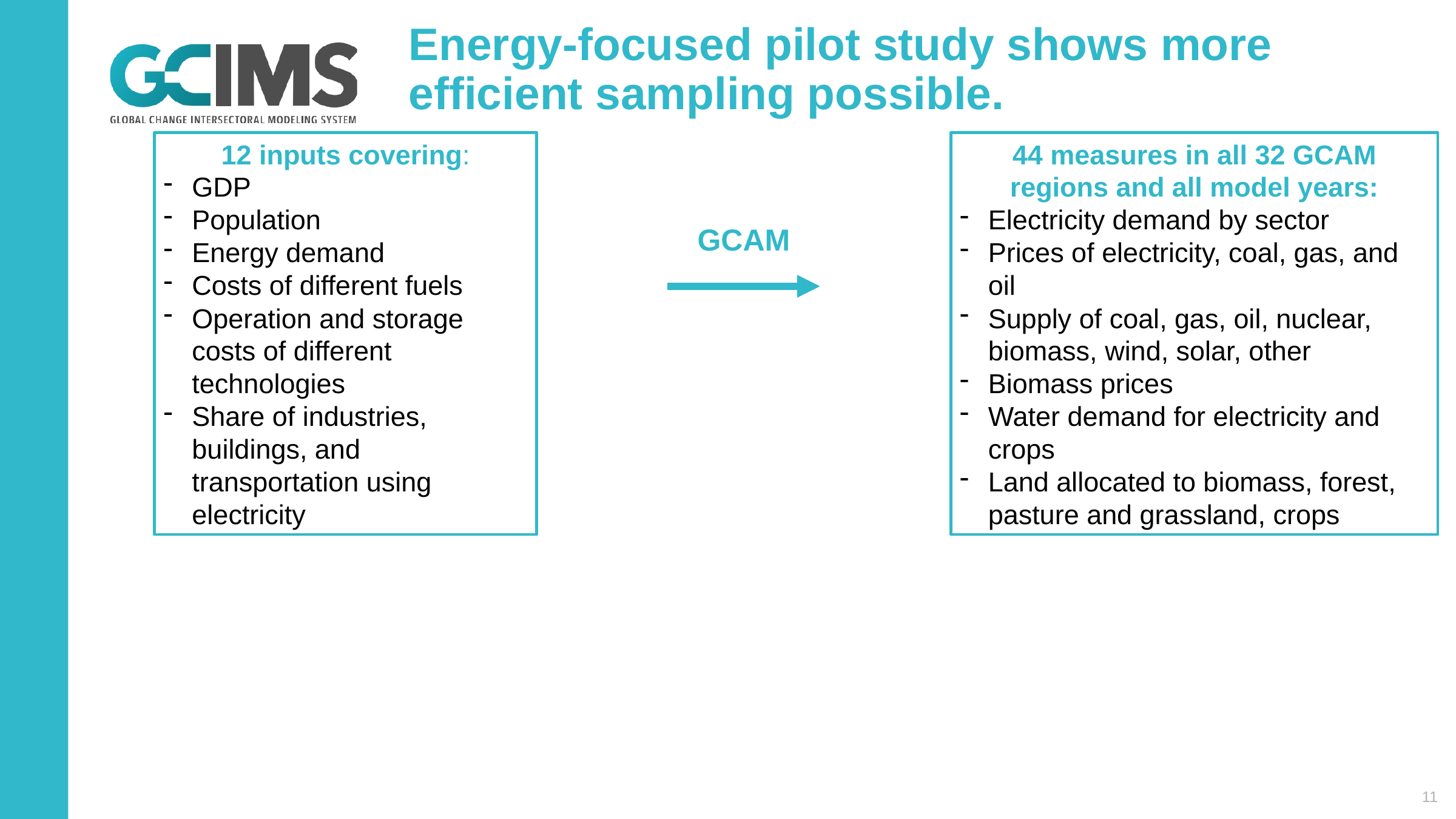

# Energy-focused pilot study shows more efficient sampling possible.
12 inputs covering:
GDP
Population
Energy demand
Costs of different fuels
Operation and storage costs of different technologies
Share of industries, buildings, and transportation using electricity
44 measures in all 32 GCAM regions and all model years:
Electricity demand by sector
Prices of electricity, coal, gas, and oil
Supply of coal, gas, oil, nuclear, biomass, wind, solar, other
Biomass prices
Water demand for electricity and crops
Land allocated to biomass, forest, pasture and grassland, crops
GCAM
11